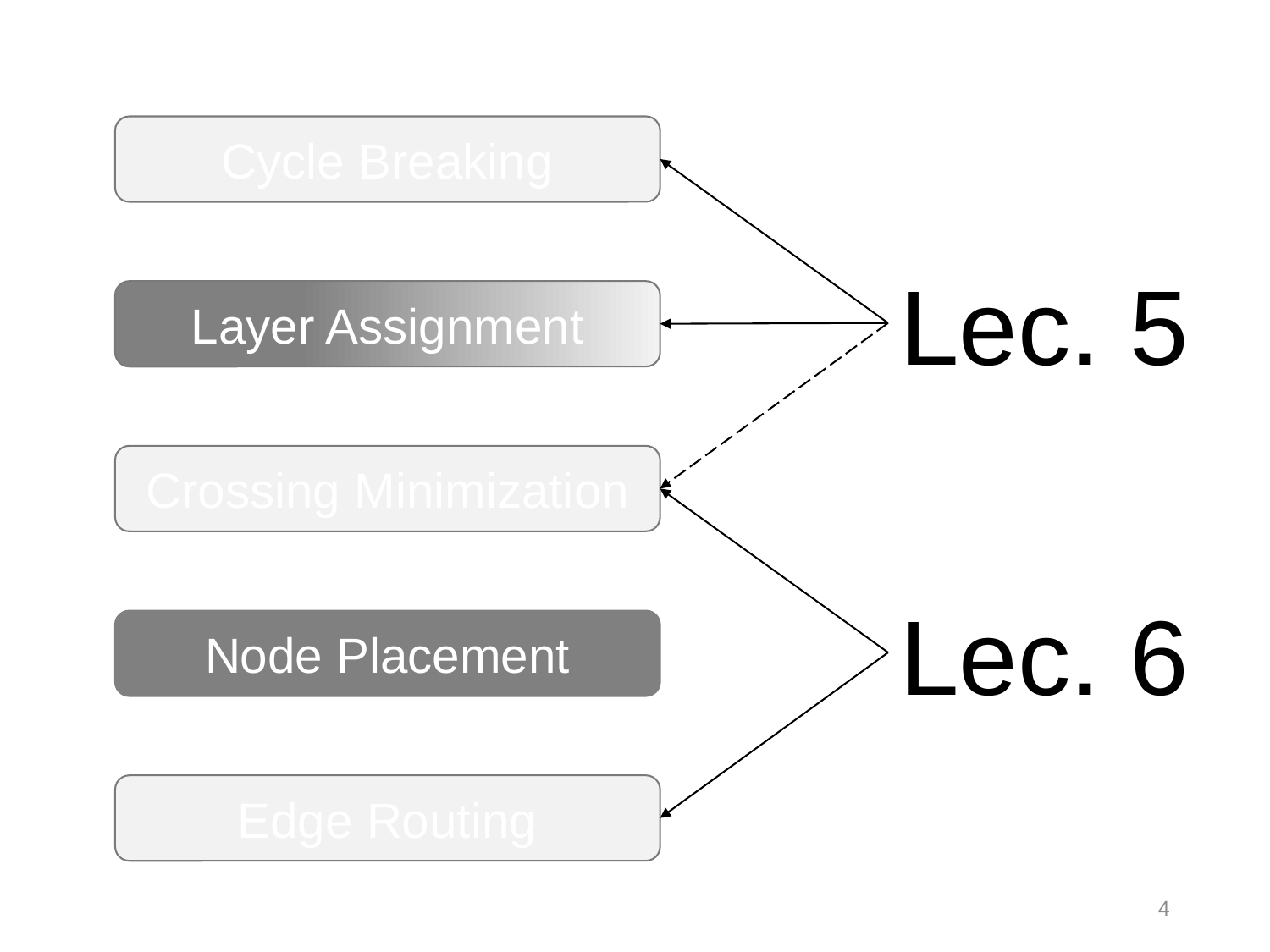

Cycle Breaking
Layer Assignment
Crossing Minimization
Node Placement
Edge Routing
Lec. 5
Lec. 6
4